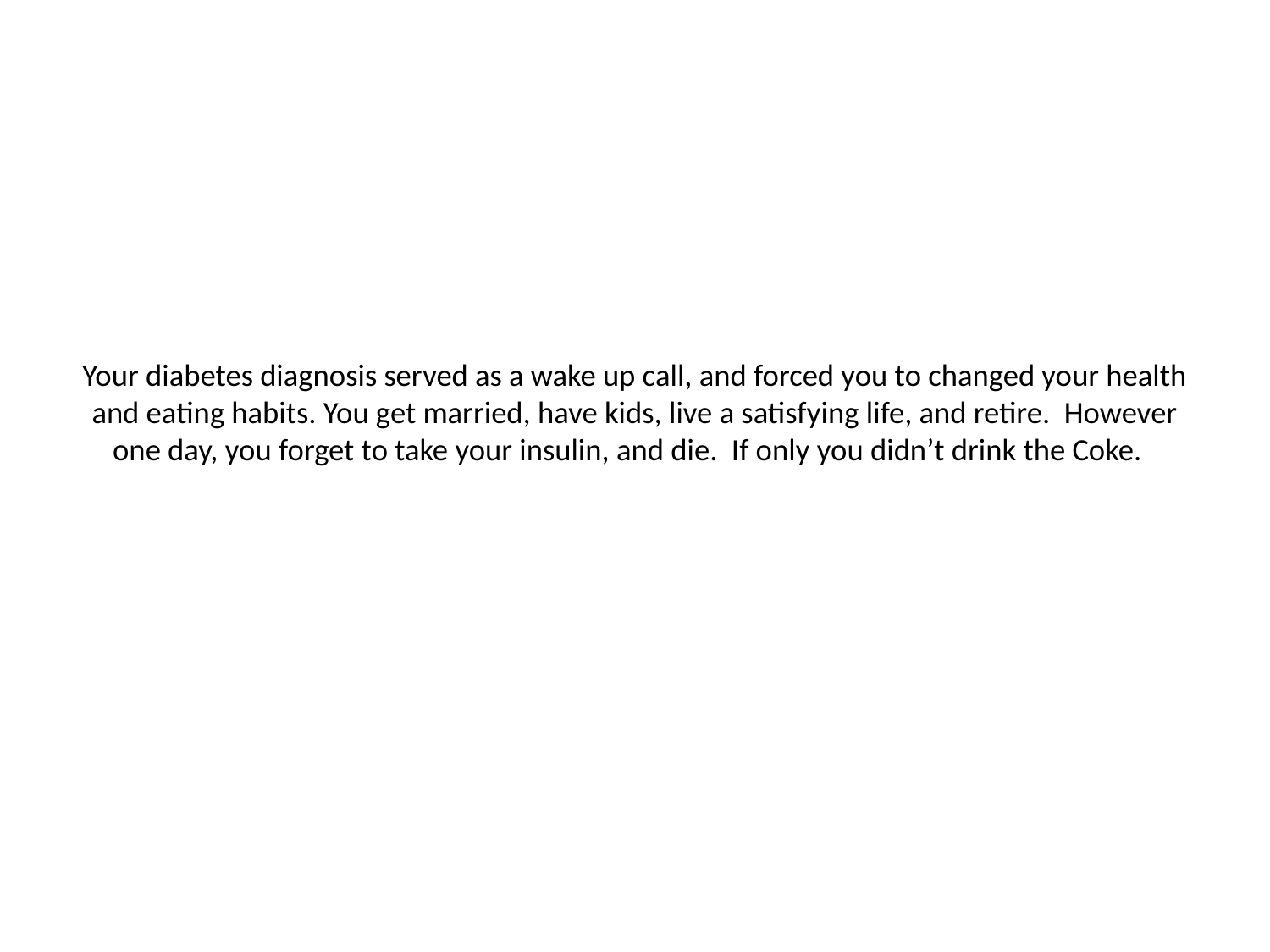

# Your diabetes diagnosis served as a wake up call, and forced you to changed your health and eating habits. You get married, have kids, live a satisfying life, and retire.  However one day, you forget to take your insulin, and die.  If only you didn’t drink the Coke.